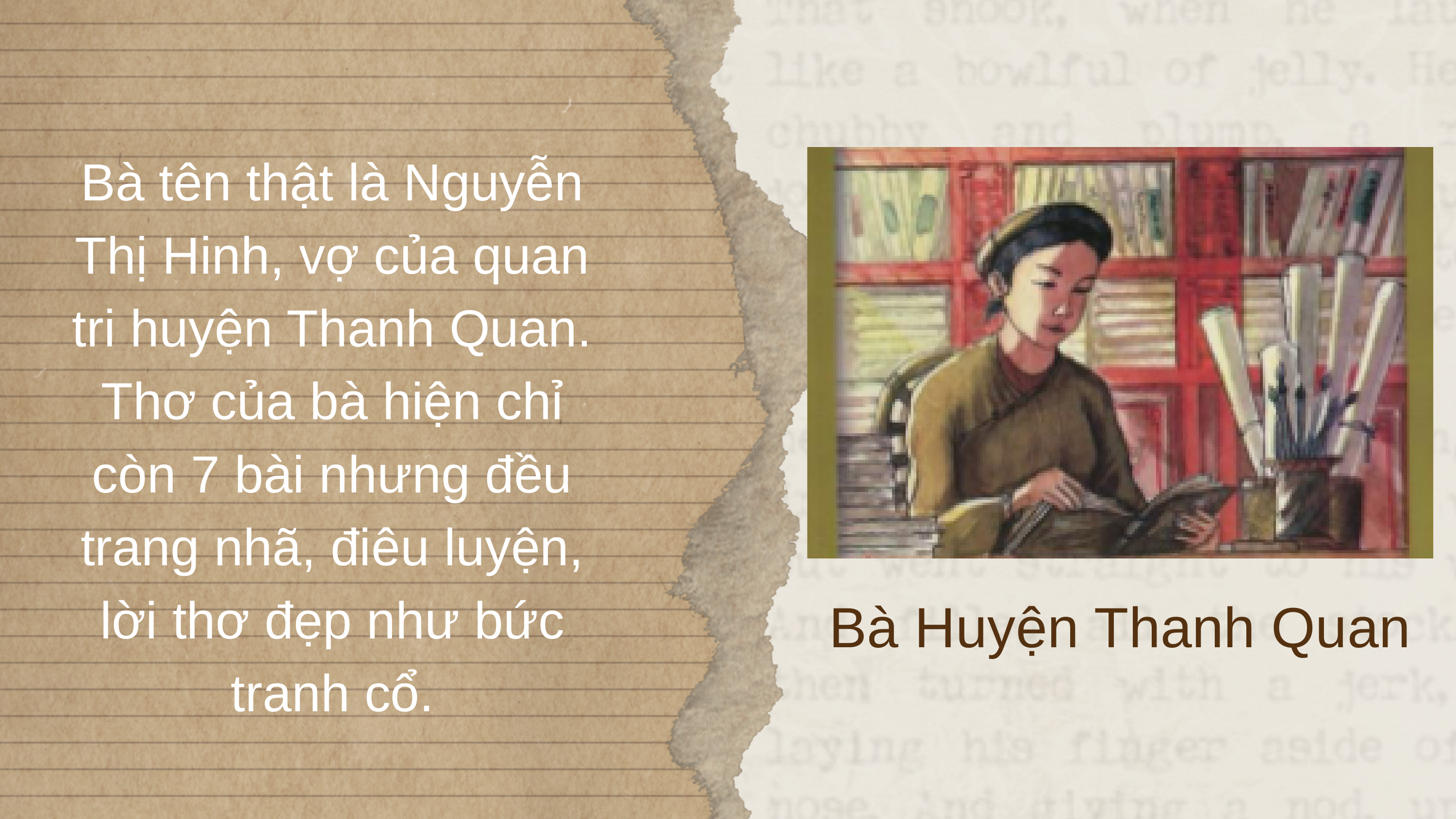

Bà tên thật là Nguyễn Thị Hinh, vợ của quan tri huyện Thanh Quan. Thơ của bà hiện chỉ còn 7 bài nhưng đều trang nhã, điêu luyện, lời thơ đẹp như bức tranh cổ.

Bà Huyện Thanh Quan